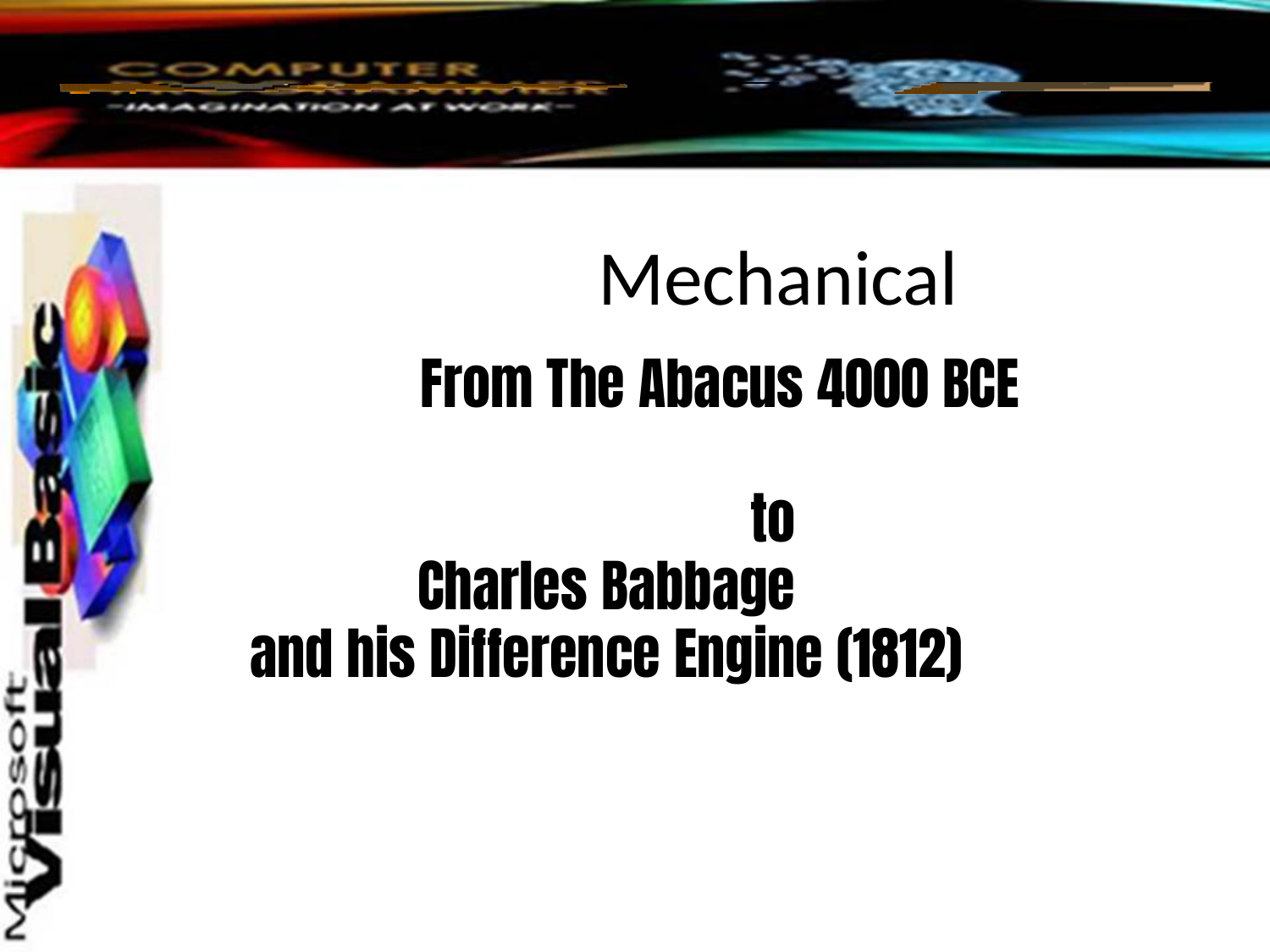

# Mechanical
From The Abacus 4000 BCE
                         to
Charles Babbage
and his Difference Engine (1812)